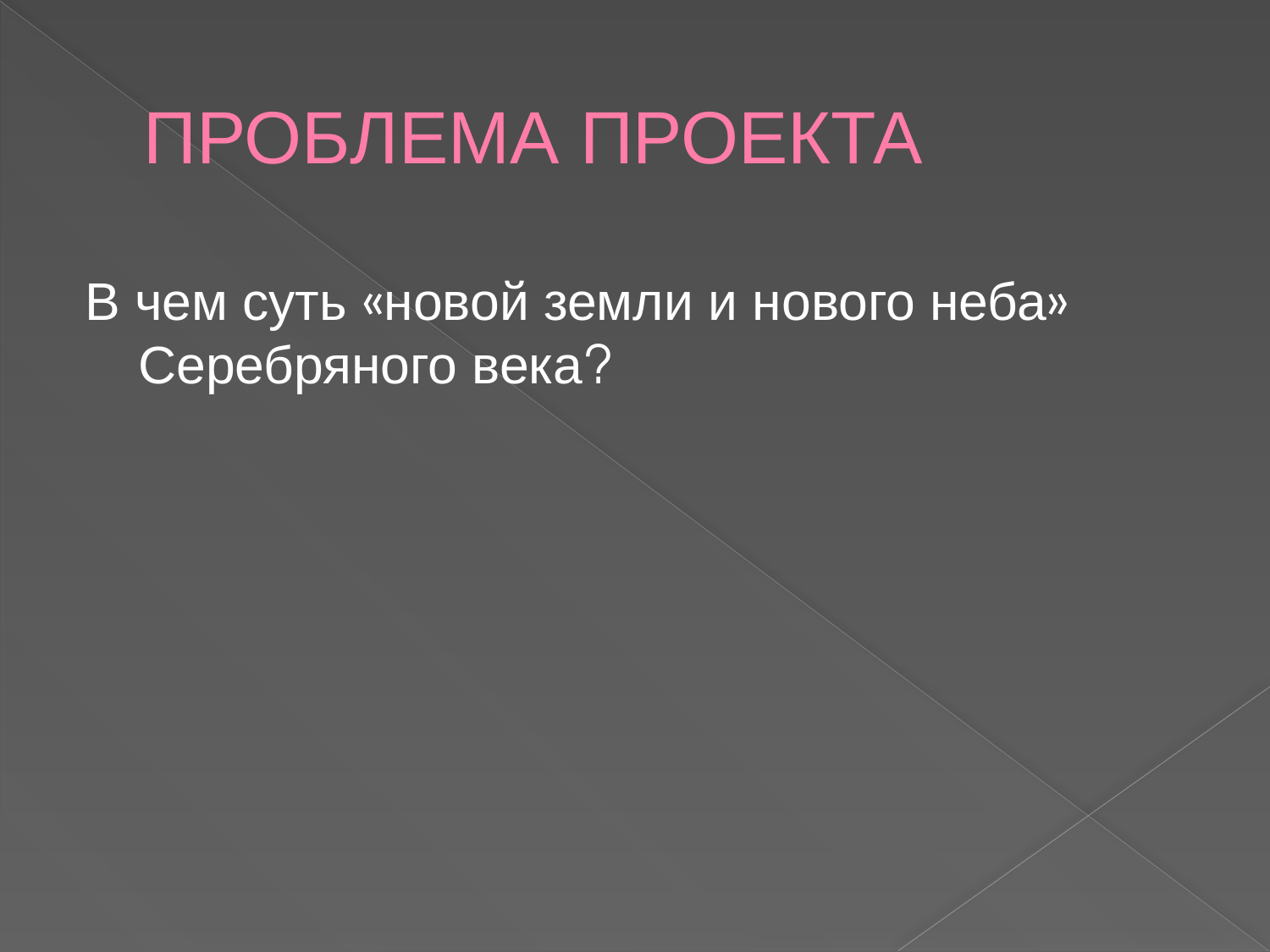

# ПРОБЛЕМА ПРОЕКТА
В чем суть «новой земли и нового неба» Серебряного века?